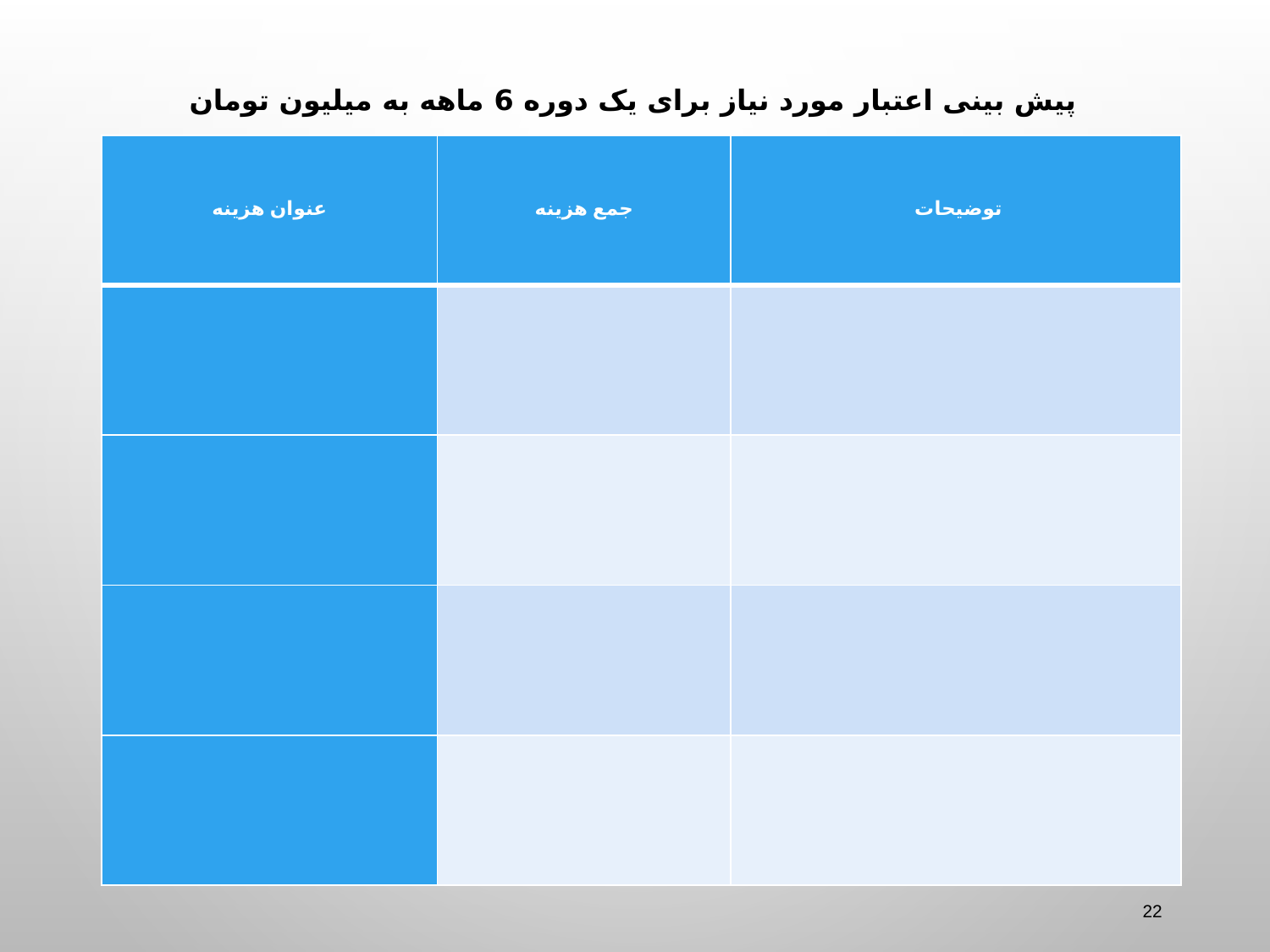

# پیش بینی اعتبار مورد نیاز برای یک دوره 6 ماهه به میلیون تومان
| عنوان هزینه | جمع هزینه | توضیحات |
| --- | --- | --- |
|  |  |  |
|  |  |  |
|  |  |  |
|  |  |  |
22